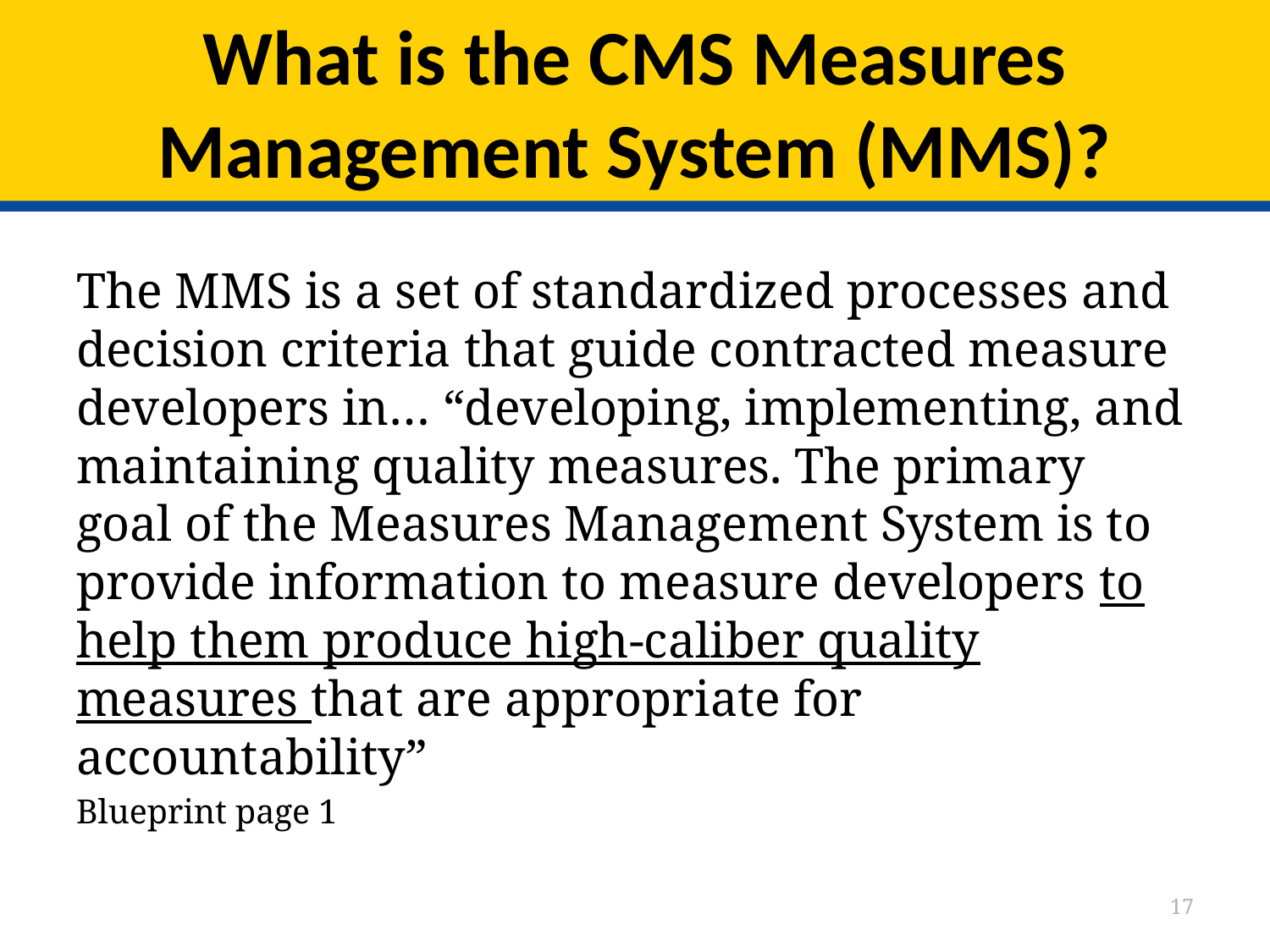

# What is the CMS Measures Management System (MMS)?
The MMS is a set of standardized processes and decision criteria that guide contracted measure developers in… “developing, implementing, and maintaining quality measures. The primary goal of the Measures Management System is to provide information to measure developers to help them produce high-caliber quality measures that are appropriate for accountability”
Blueprint page 1
17